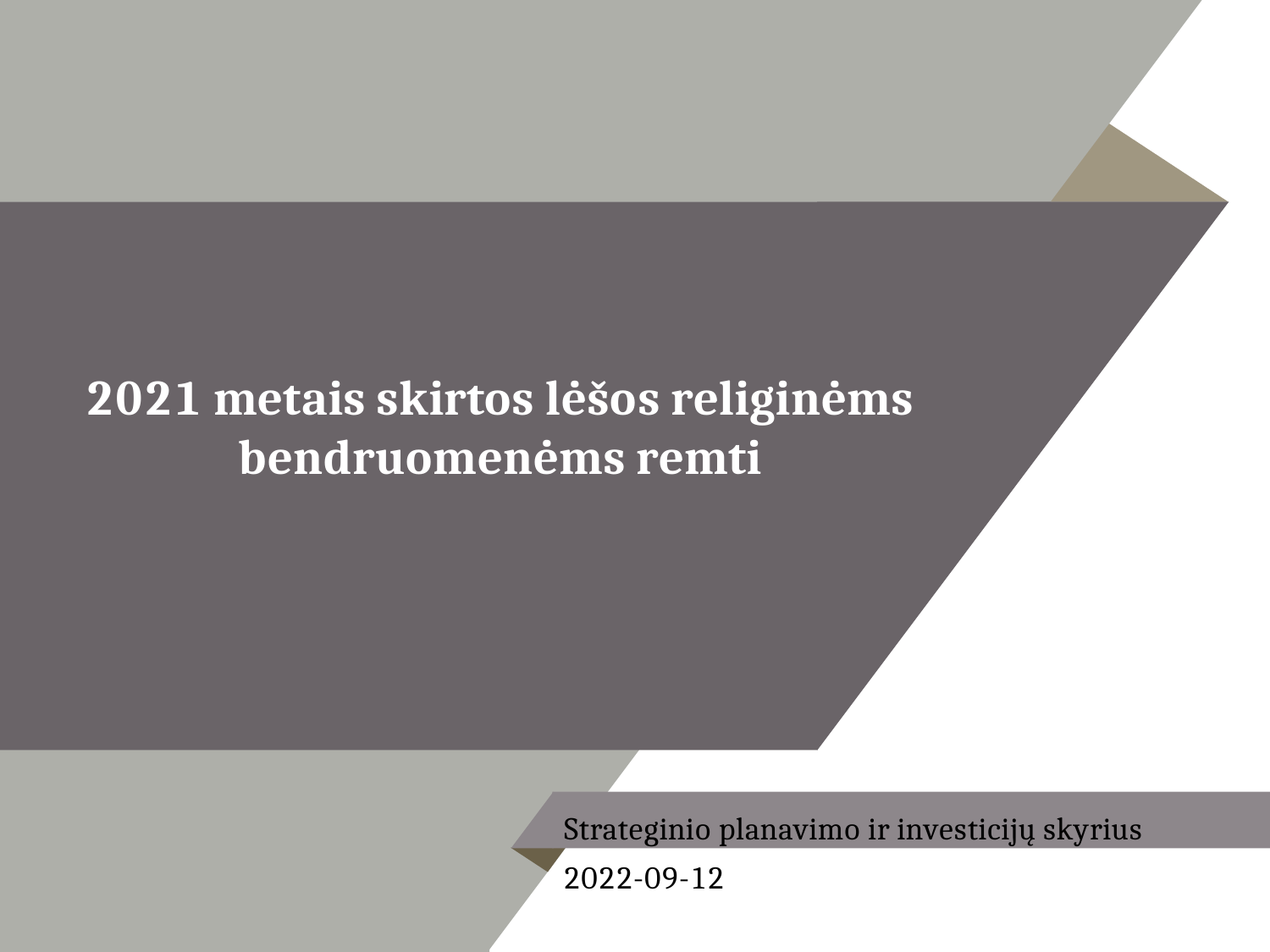

# 2021 metais skirtos lėšos religinėms bendruomenėms remti
Strateginio planavimo ir investicijų skyrius
2022-09-12